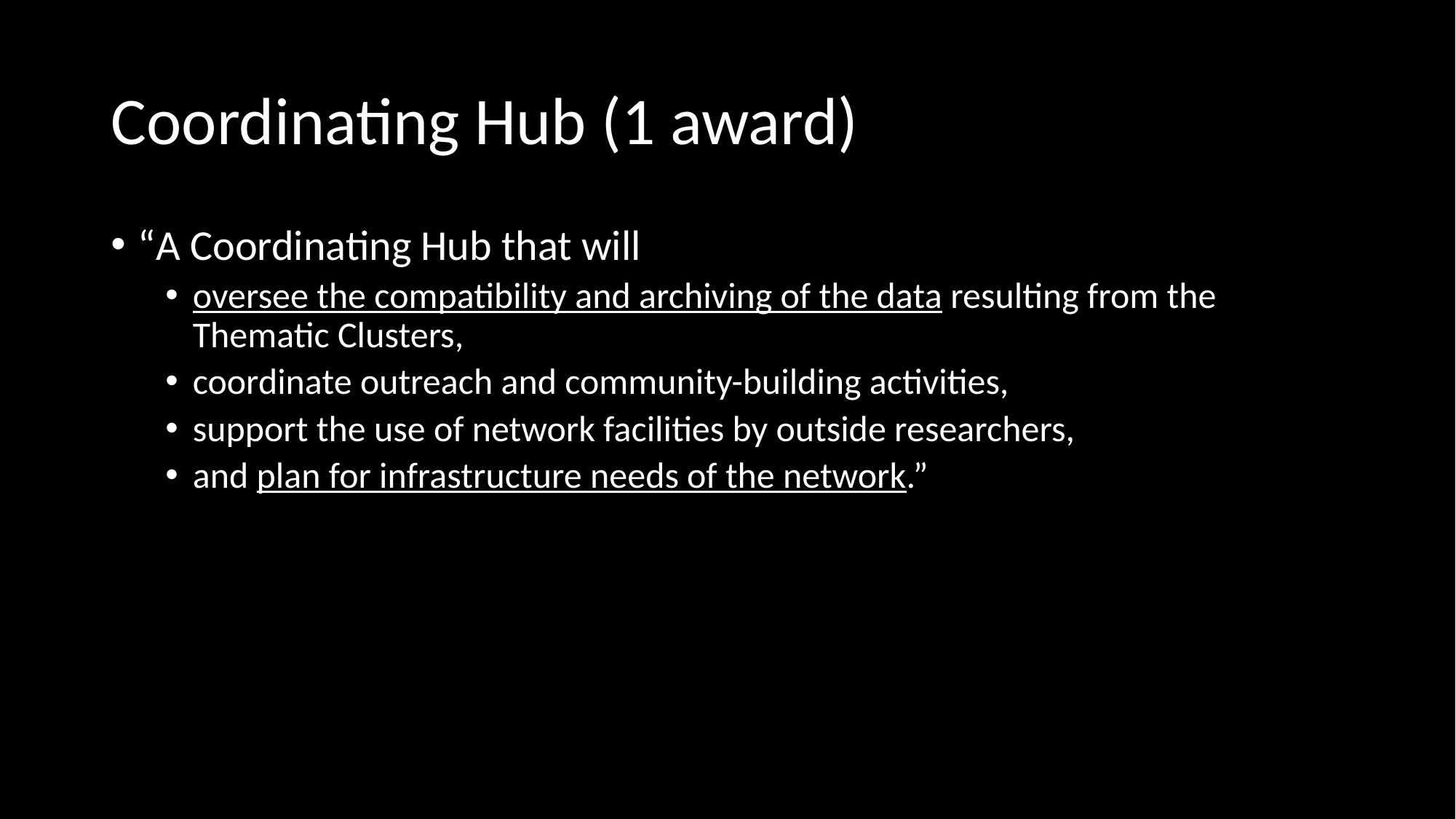

# Coordinating Hub (1 award)
“A Coordinating Hub that will
oversee the compatibility and archiving of the data resulting from the Thematic Clusters,
coordinate outreach and community-building activities,
support the use of network facilities by outside researchers,
and plan for infrastructure needs of the network.”